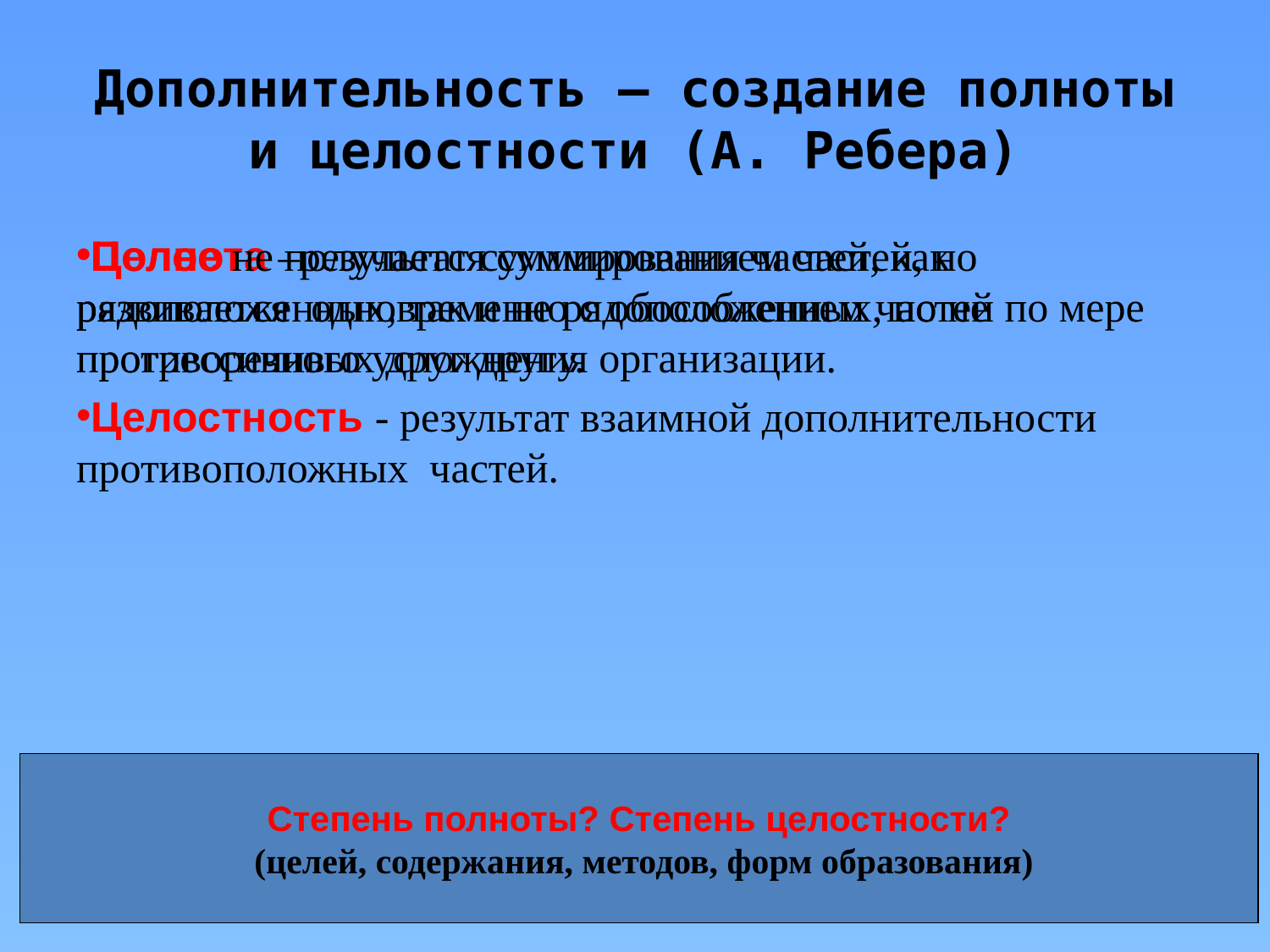

# Дополнительность – создание полноты и целостности (А. Ребера)
Полнота –результат суммирования частей, как рядоположенных, так и не рядоположенных, но не противоречивых друг другу.
Целое не получается суммированием частей, но развивается  одновременно с обособлением частей по мере прогрессивного усложнения организации.
Целостность - результат взаимной дополнительности противоположных  частей.

Степень полноты? Степень целостности?
 (целей, содержания, методов, форм образования)